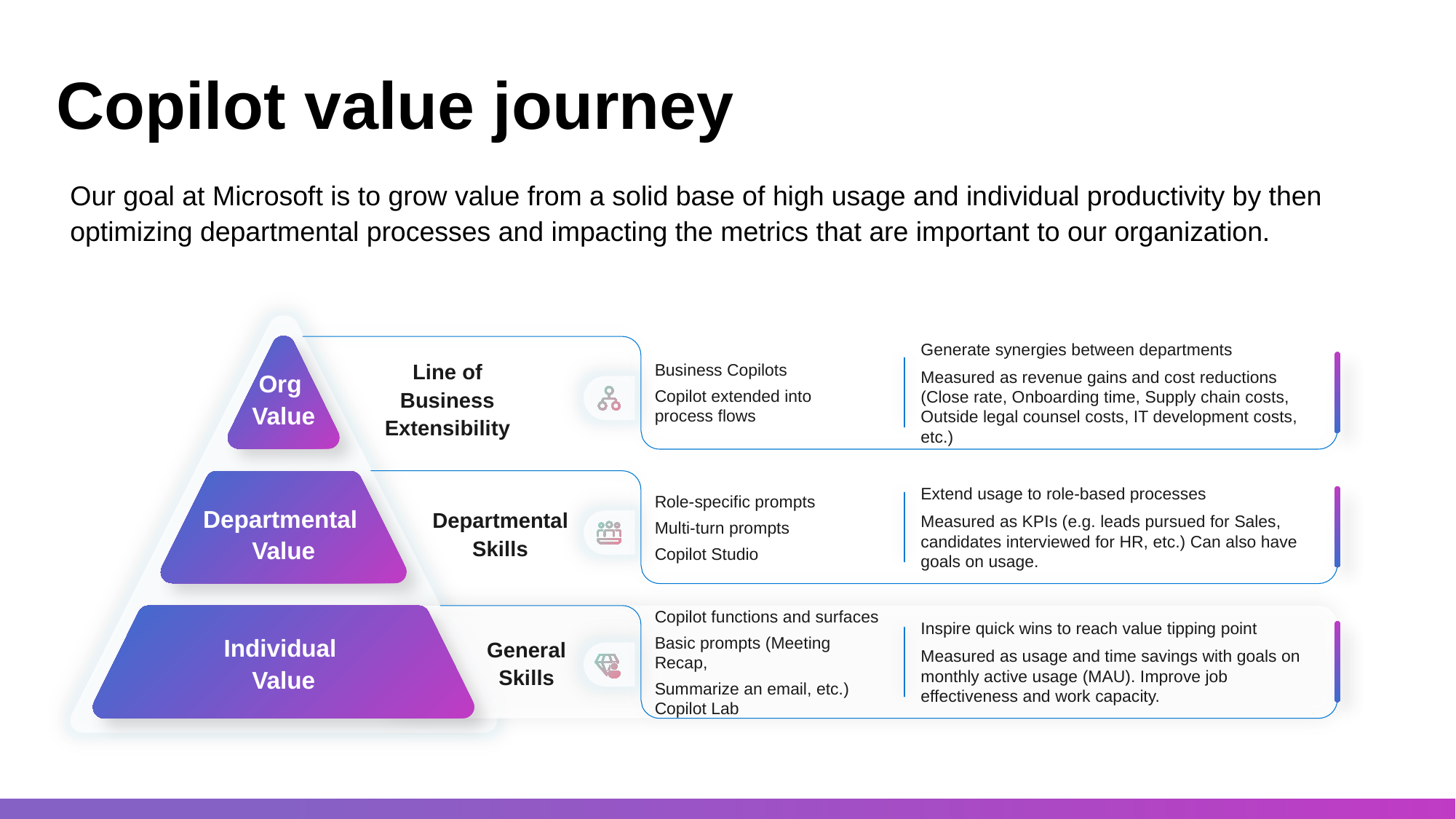

# Copilot value journey
Our goal at Microsoft is to grow value from a solid base of high usage and individual productivity by then optimizing departmental processes and impacting the metrics that are important to our organization.

Org
Value

Generate synergies between departments
Measured as revenue gains and cost reductions
(Close rate, Onboarding time, Supply chain costs, Outside legal counsel costs, IT development costs, etc.)
Business Copilots
Copilot extended into
process flows
Line of Business Extensibility

Departmental
Value
Extend usage to role-based processes
Measured as KPIs (e.g. leads pursued for Sales, candidates interviewed for HR, etc.) Can also have goals on usage.
Role-specific prompts
Multi-turn prompts
Copilot Studio
Departmental Skills

Individual
Value

Copilot functions and surfaces
Basic prompts (Meeting Recap,
Summarize an email, etc.) Copilot Lab
Inspire quick wins to reach value tipping point
Measured as usage and time savings with goals on monthly active usage (MAU). Improve job effectiveness and work capacity.
General
Skills